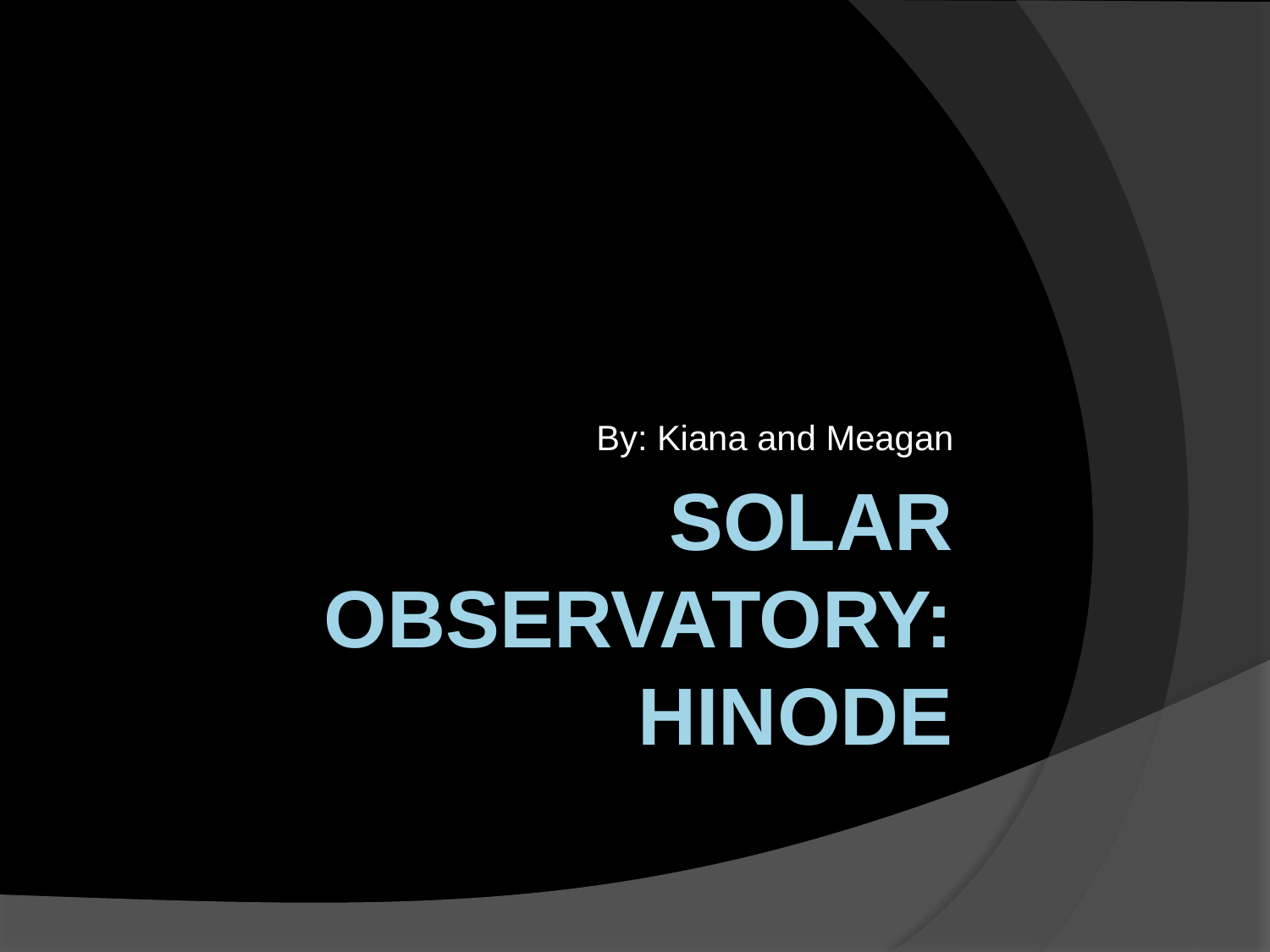

By: Kiana and Meagan
# Solar Observatory: Hinode